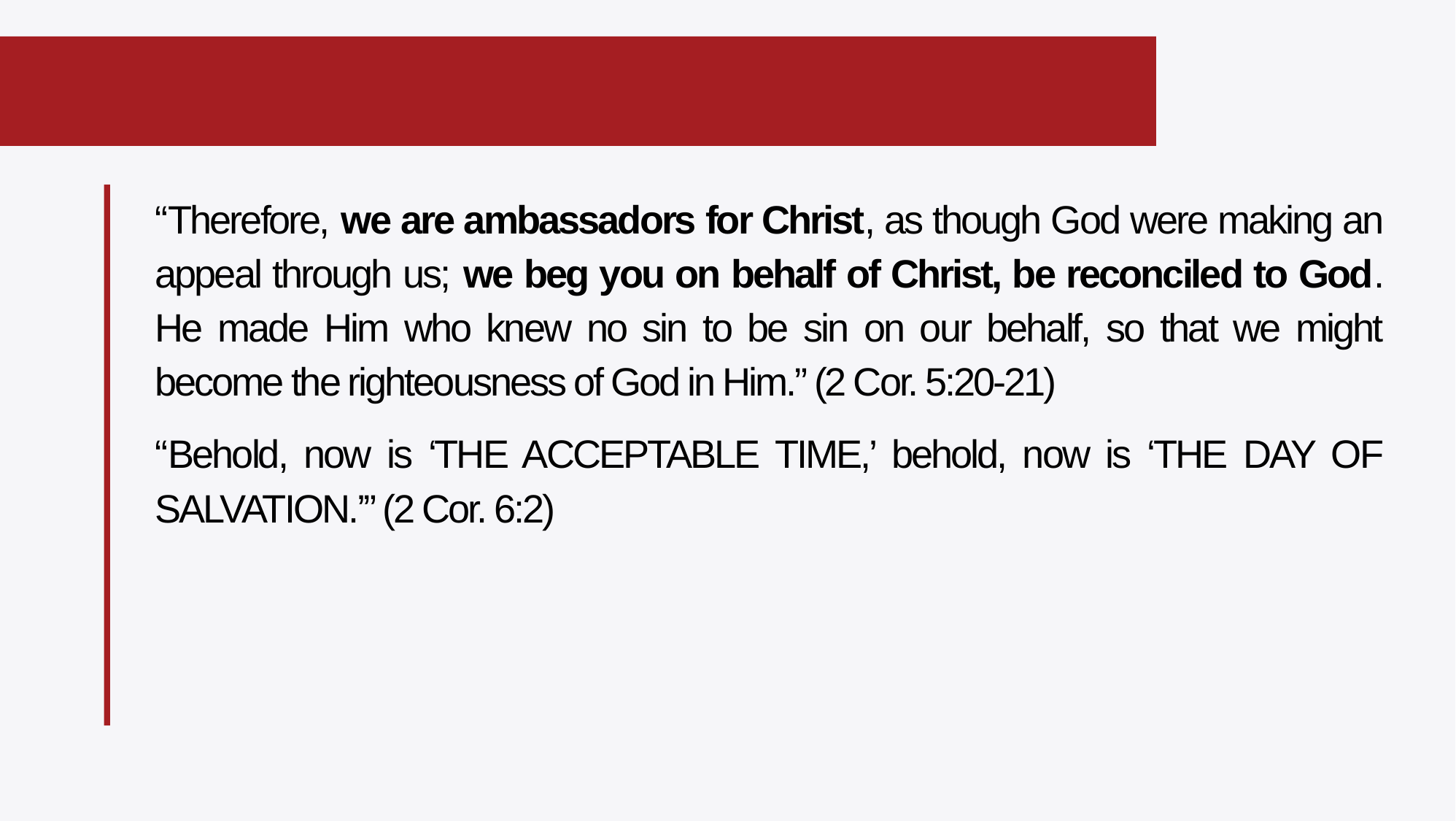

“Therefore, we are ambassadors for Christ, as though God were making an appeal through us; we beg you on behalf of Christ, be reconciled to God. He made Him who knew no sin to be sin on our behalf, so that we might become the righteousness of God in Him.” (2 Cor. 5:20-21)
“Behold, now is ‘THE ACCEPTABLE TIME,’ behold, now is ‘THE DAY OF SALVATION.’” (2 Cor. 6:2)